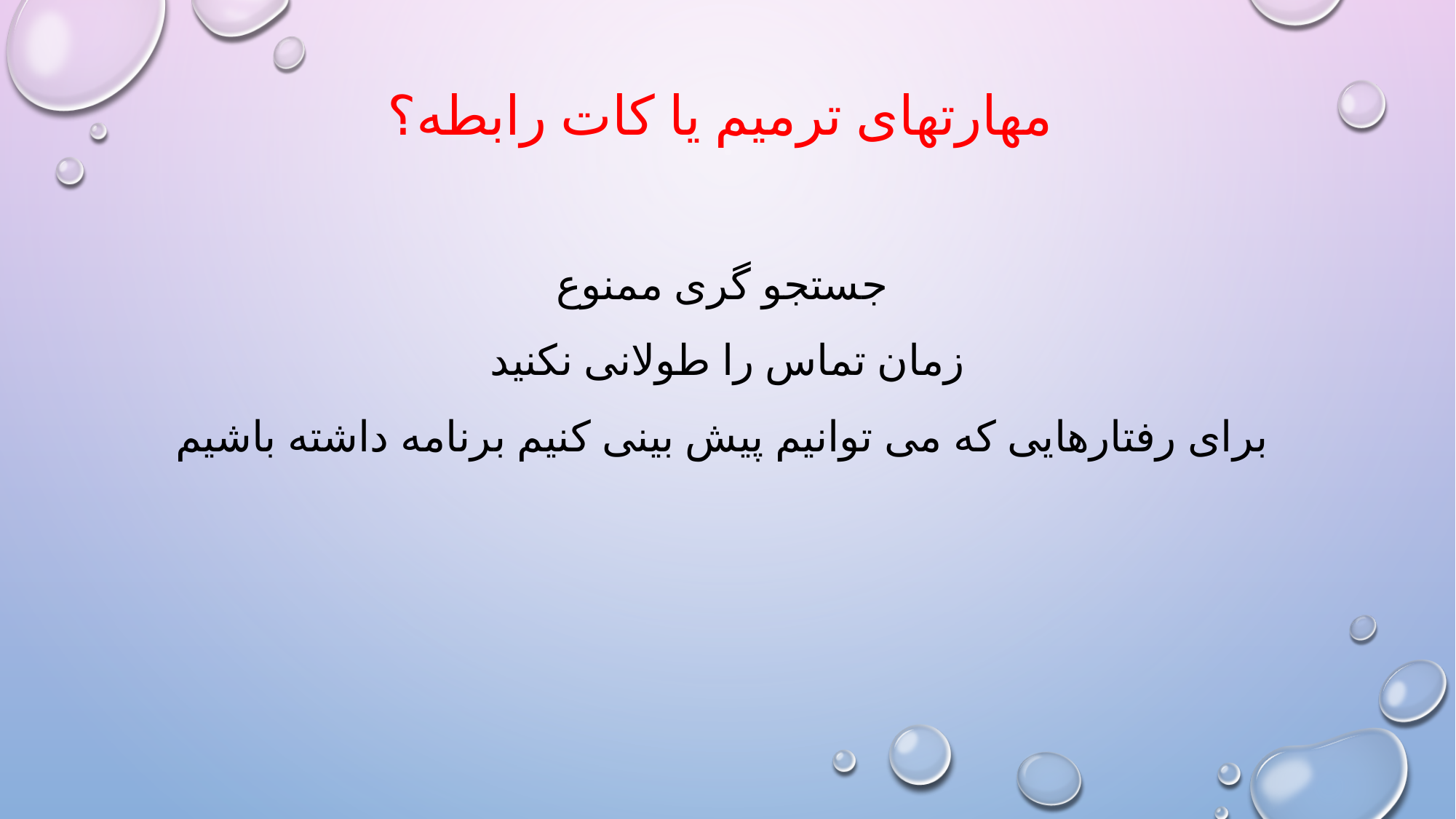

# مهارتهای ترمیم یا کات رابطه؟
جستجو گری ممنوع
زمان تماس را طولانی نکنید
برای رفتارهایی که می توانیم پیش بینی کنیم برنامه داشته باشیم